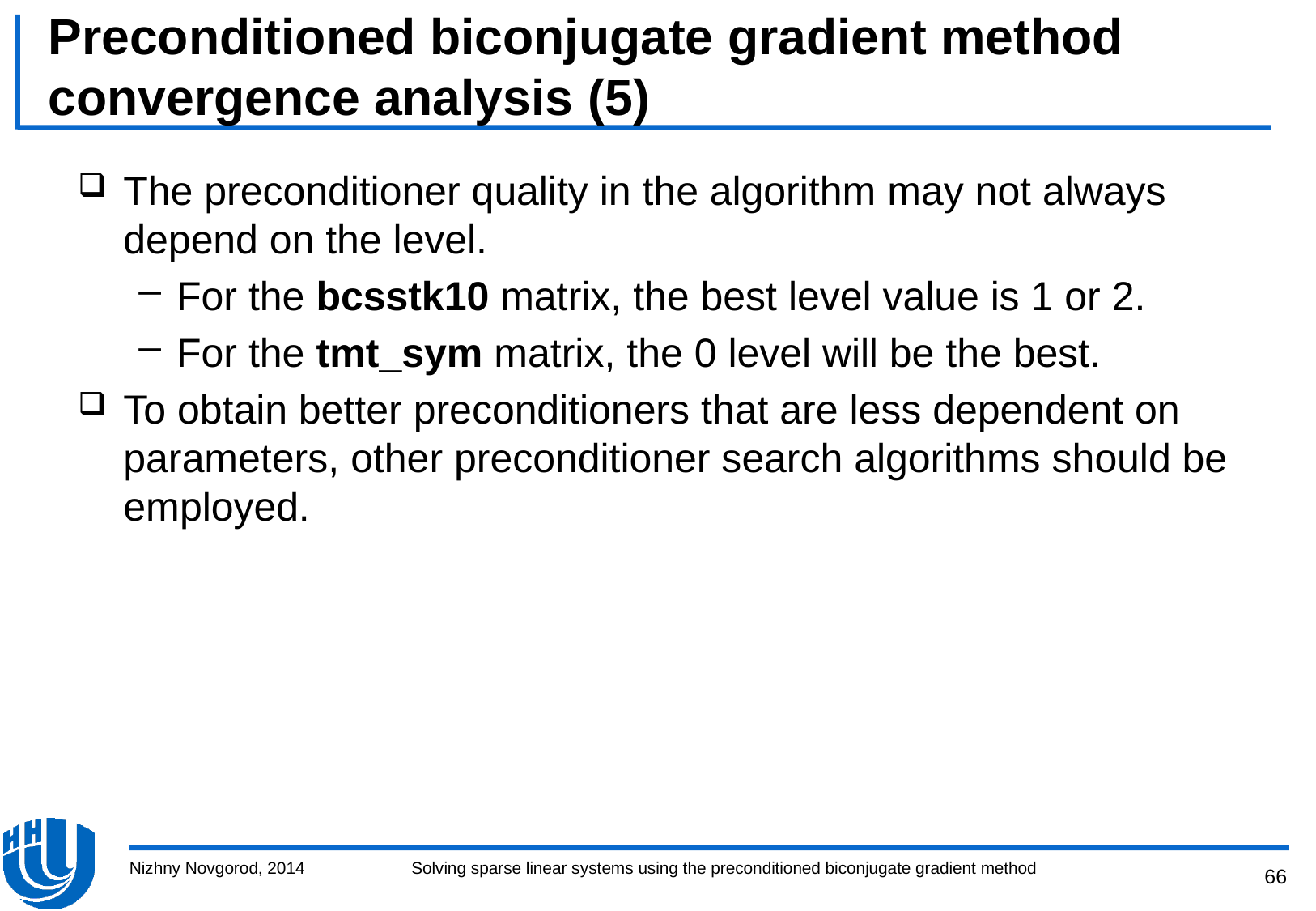

# Preconditioned biconjugate gradient method convergence analysis (5)
The preconditioner quality in the algorithm may not always depend on the level.
For the bcsstk10 matrix, the best level value is 1 or 2.
For the tmt_sym matrix, the 0 level will be the best.
To obtain better preconditioners that are less dependent on parameters, other preconditioner search algorithms should be employed.
Nizhny Novgorod, 2014
Solving sparse linear systems using the preconditioned biconjugate gradient method